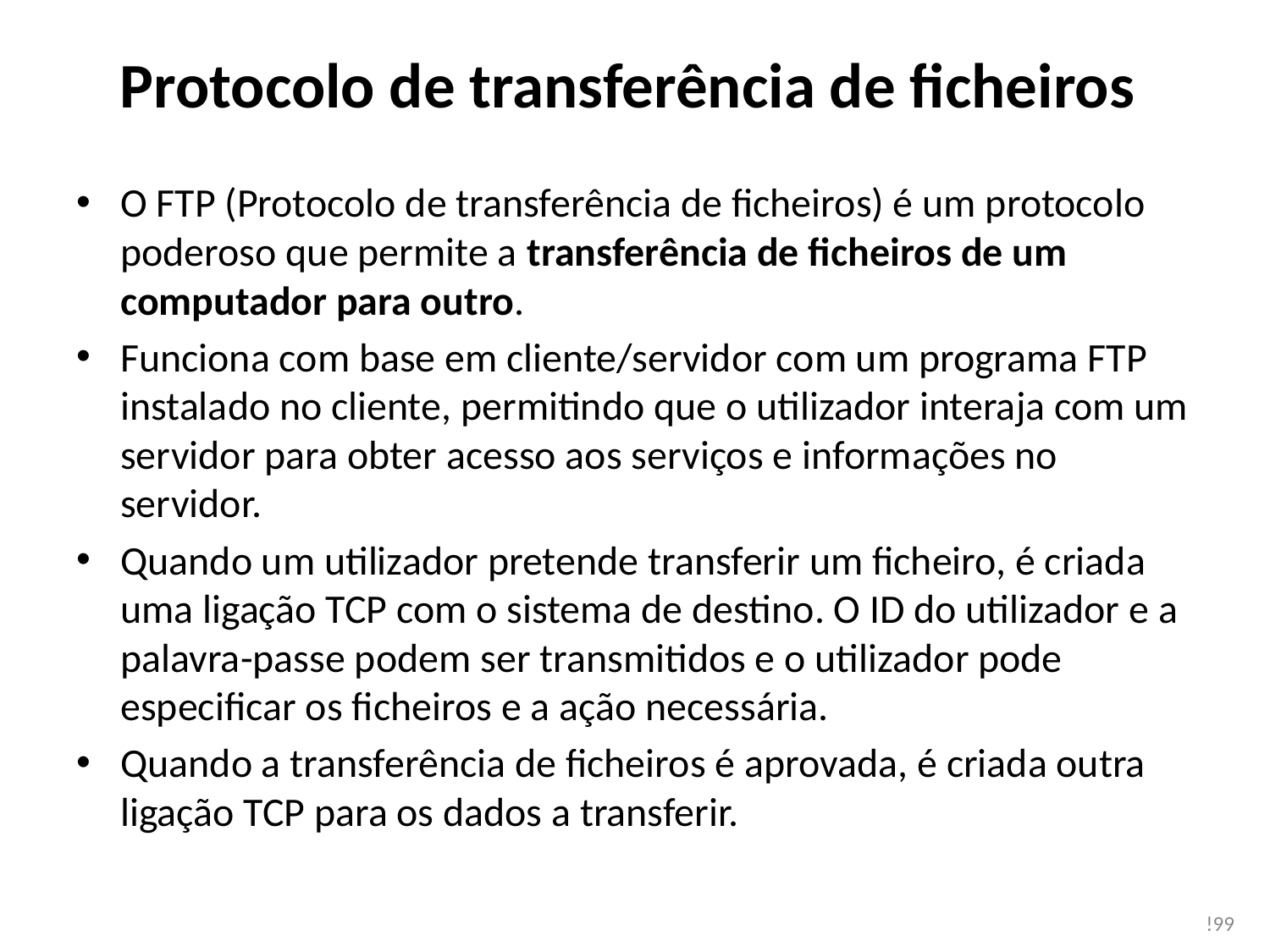

# Protocolo de transferência de ficheiros
O FTP (Protocolo de transferência de ficheiros) é um protocolo poderoso que permite a transferência de ficheiros de um computador para outro.
Funciona com base em cliente/servidor com um programa FTP instalado no cliente, permitindo que o utilizador interaja com um servidor para obter acesso aos serviços e informações no servidor.
Quando um utilizador pretende transferir um ficheiro, é criada uma ligação TCP com o sistema de destino. O ID do utilizador e a palavra-passe podem ser transmitidos e o utilizador pode especificar os ficheiros e a ação necessária.
Quando a transferência de ficheiros é aprovada, é criada outra ligação TCP para os dados a transferir.
!99